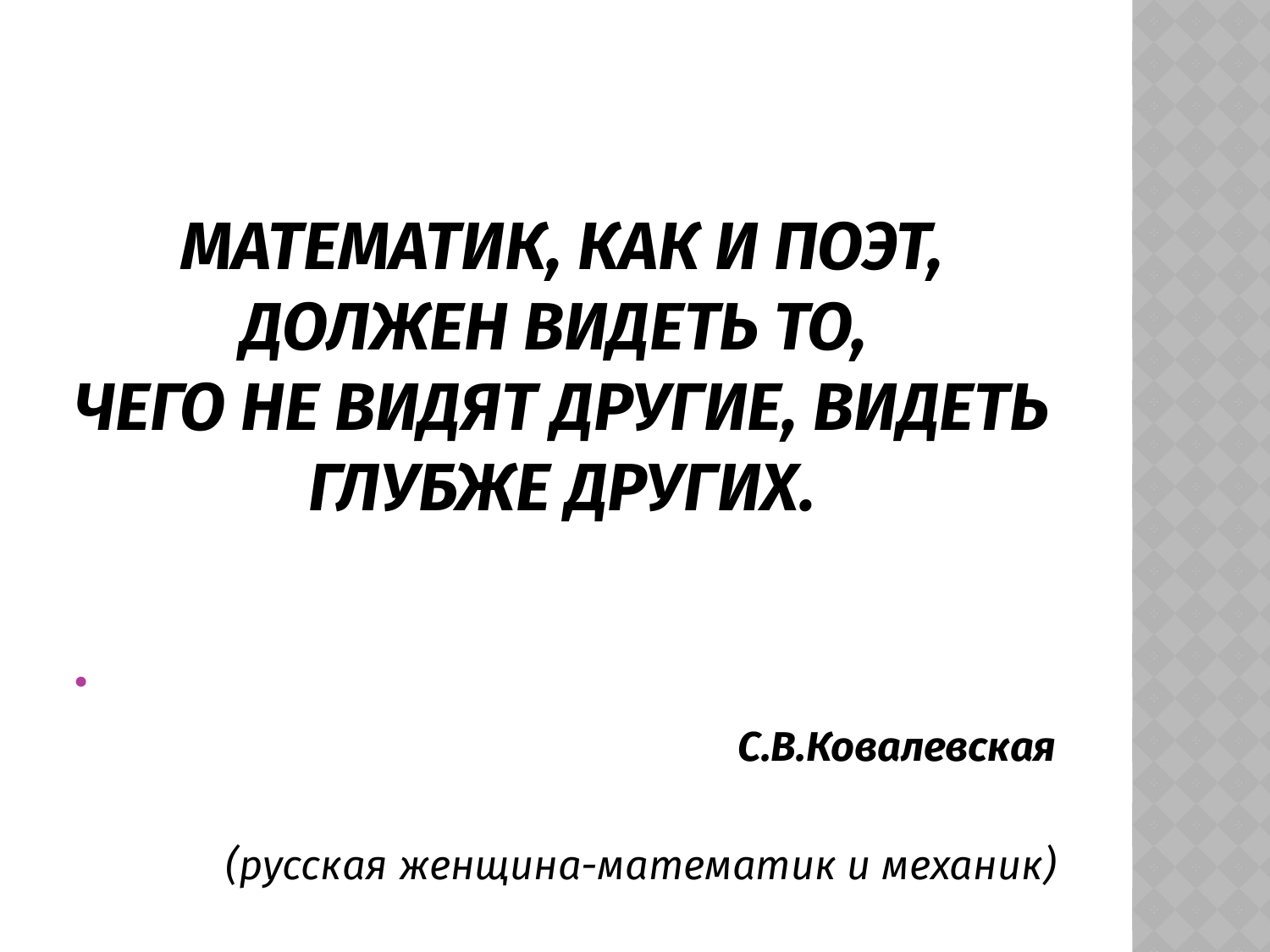

# Математик, как и поэт, должен видеть то, чего не видят другие, видеть глубже других.

С.В.Ковалевская

(русская женщина-математик и механик)